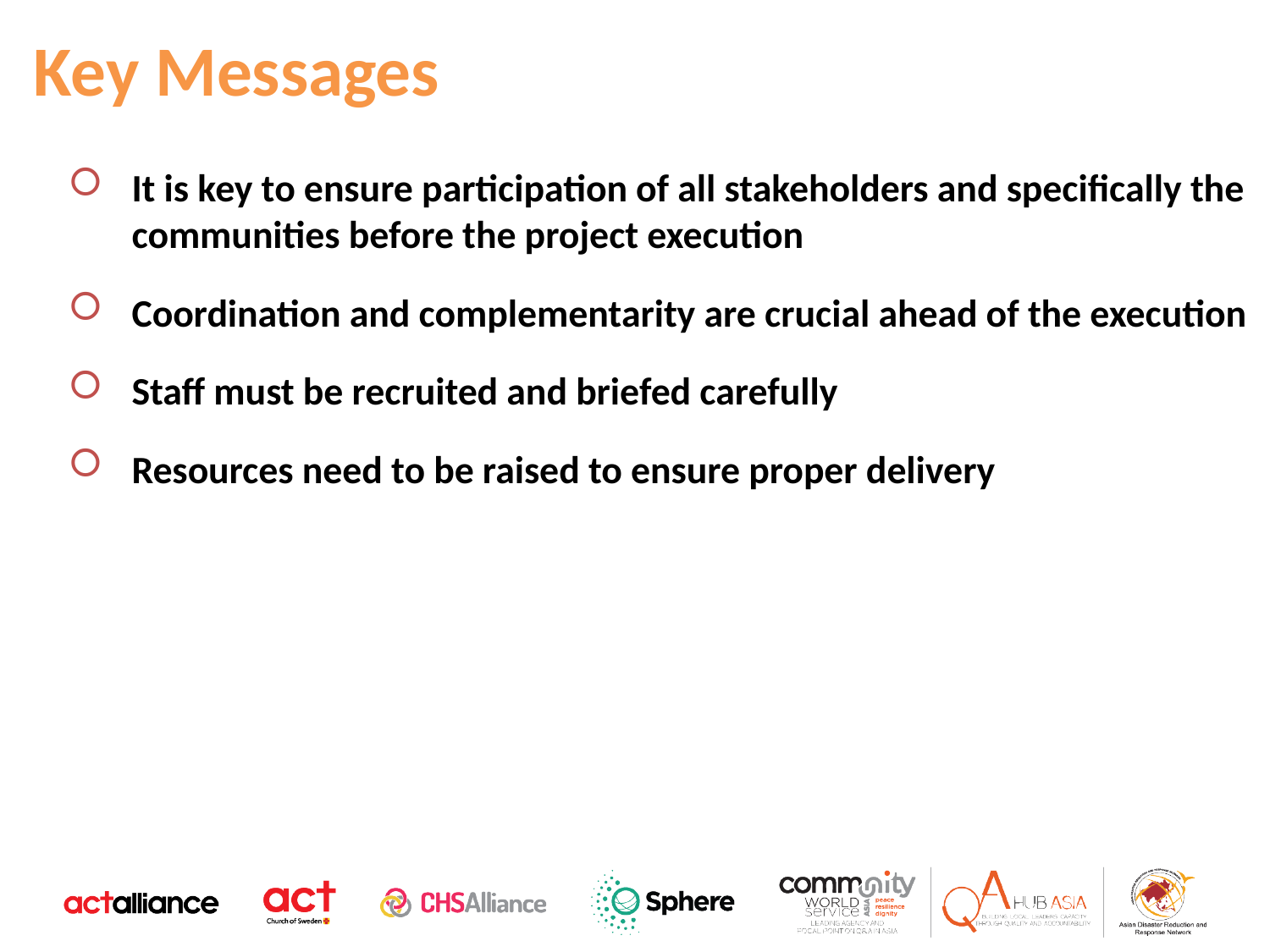

Key Messages
It is key to ensure participation of all stakeholders and specifically the communities before the project execution
Coordination and complementarity are crucial ahead of the execution
Staff must be recruited and briefed carefully
Resources need to be raised to ensure proper delivery